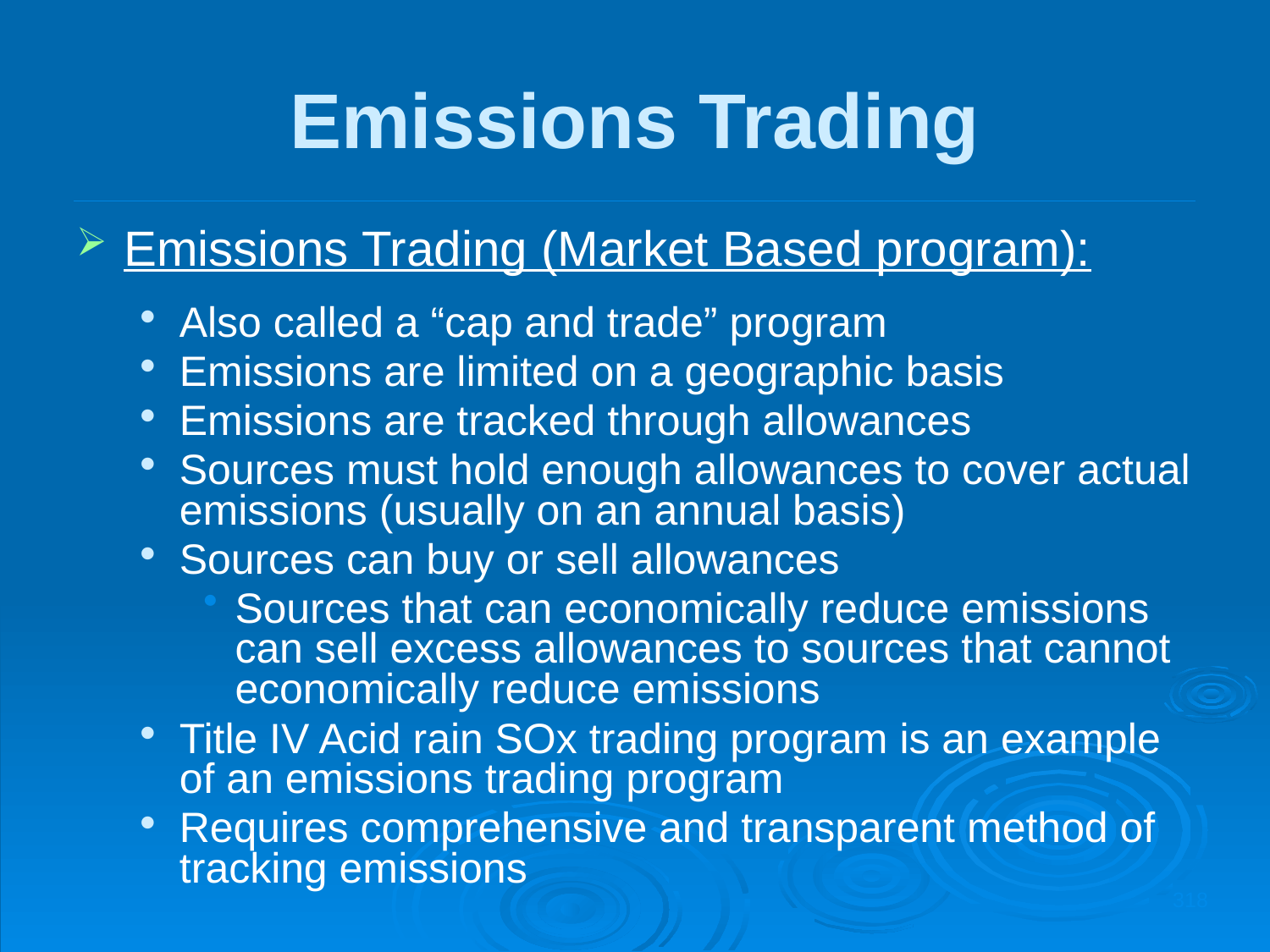

Emissions Trading
Emissions Trading (Market Based program):

Also called a “cap and trade” program
Emissions are limited on a geographic basis
Emissions are tracked through allowances
Sources must hold enough allowances to cover actual emissions (usually on an annual basis)
Sources can buy or sell allowances
Sources that can economically reduce emissions can sell excess allowances to sources that cannot economically reduce emissions
Title IV Acid rain SOx trading program is an example of an emissions trading program
Requires comprehensive and transparent method of tracking emissions

318